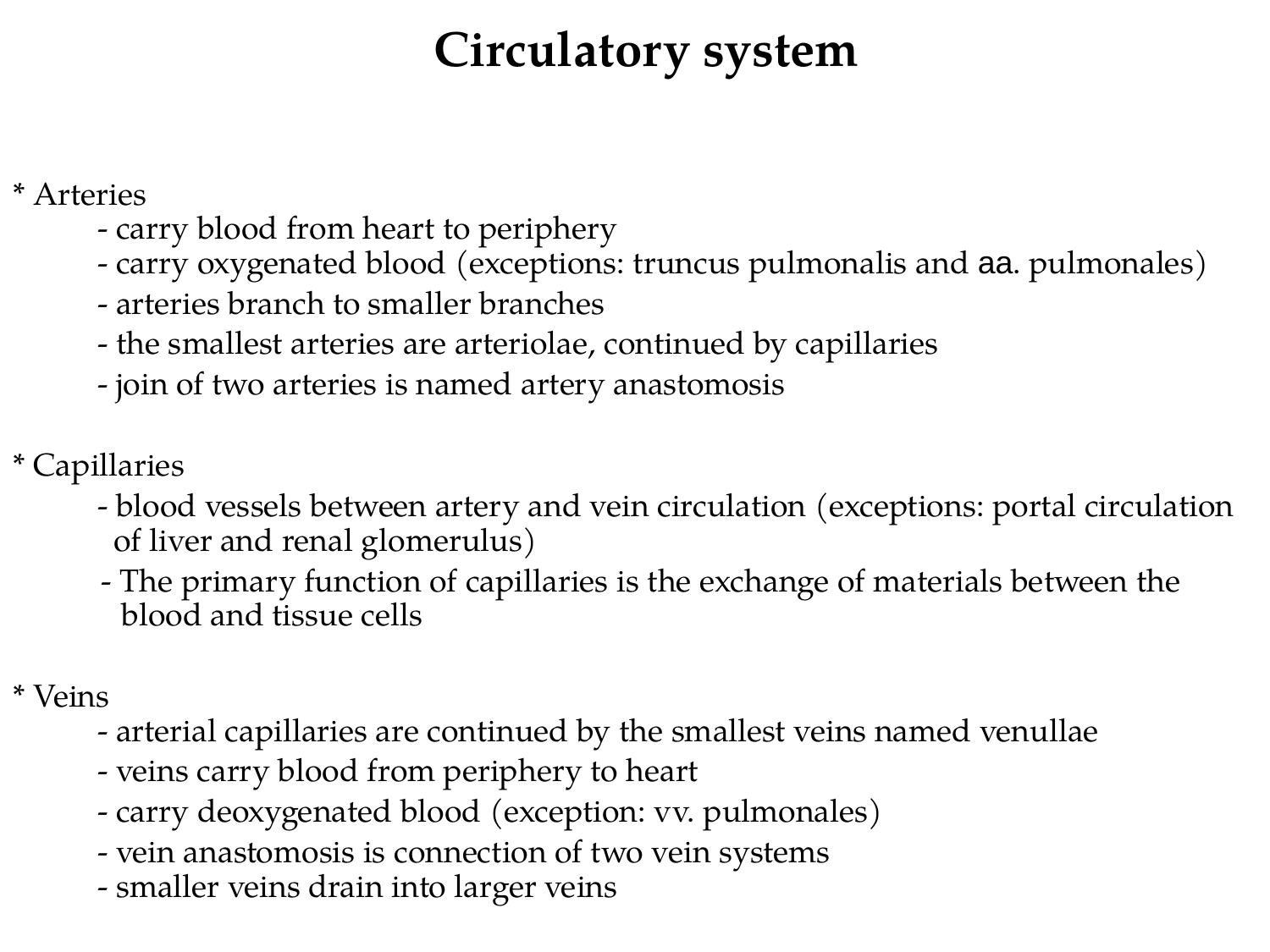

Circulatory system

* Arteries
- carry blood from heart to periphery
- carry oxygenated blood (exceptions: truncus pulmonalis and аа. pulmonales)
	- arteries branch to smaller branches
	- the smallest arteries are arteriolae, continued by capillaries
	- join of two arteries is named artery anastomosis

* Capillaries
	- blood vessels between artery and vein circulation (exceptions: portal circulation
  of liver and renal glomerulus)
           - The primary function of capillaries is the exchange of materials between the
   blood and tissue cells

* Veins
- arterial capillaries are continued by the smallest veins named venullae
	- veins carry blood from periphery to heart
	- carry deoxygenated blood (exception: vv. pulmonales)
	- vein anastomosis is connection of two vein systems
- smaller veins drain into larger veins